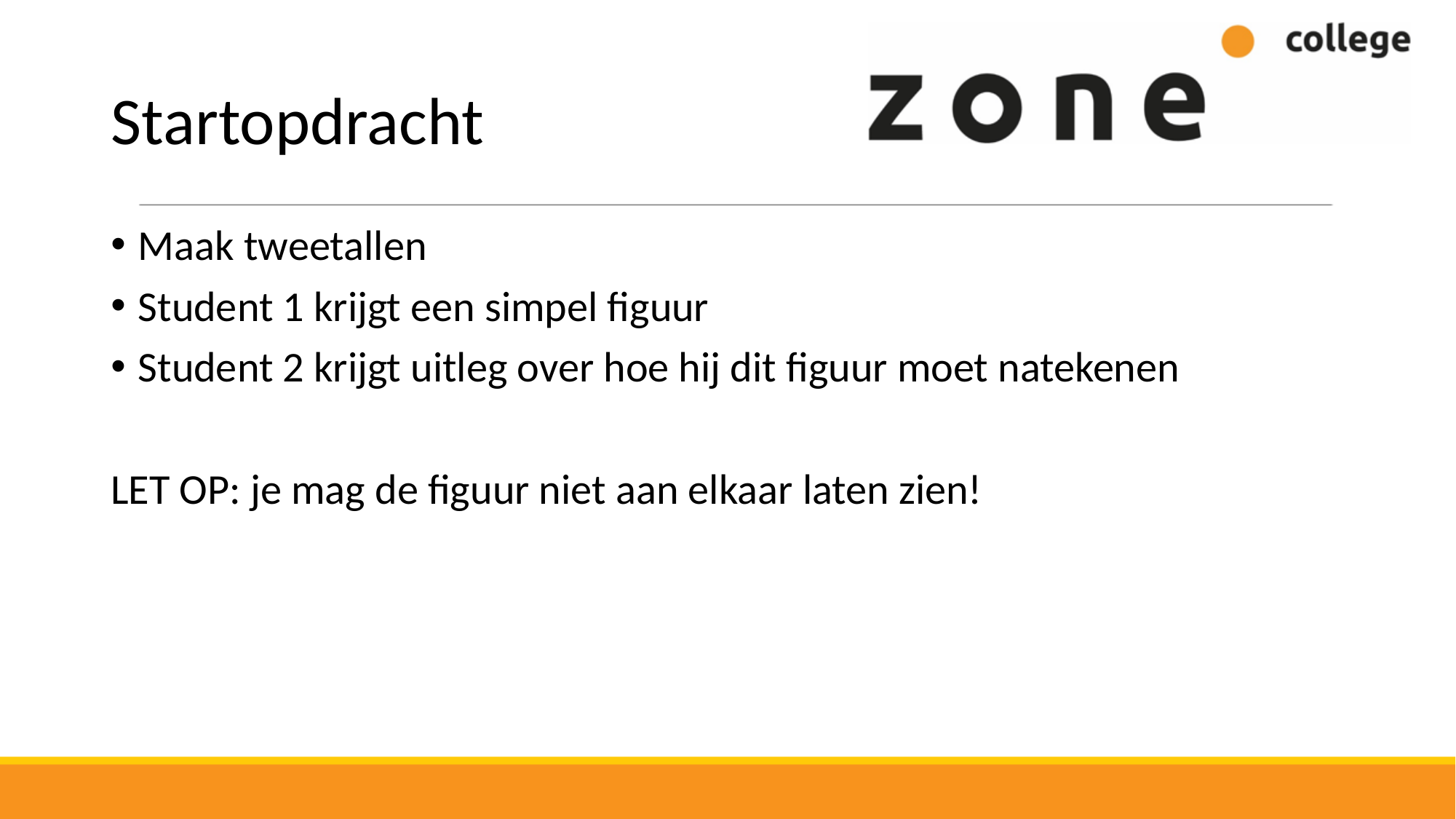

# Startopdracht
Maak tweetallen
Student 1 krijgt een simpel figuur
Student 2 krijgt uitleg over hoe hij dit figuur moet natekenen

LET OP: je mag de figuur niet aan elkaar laten zien!